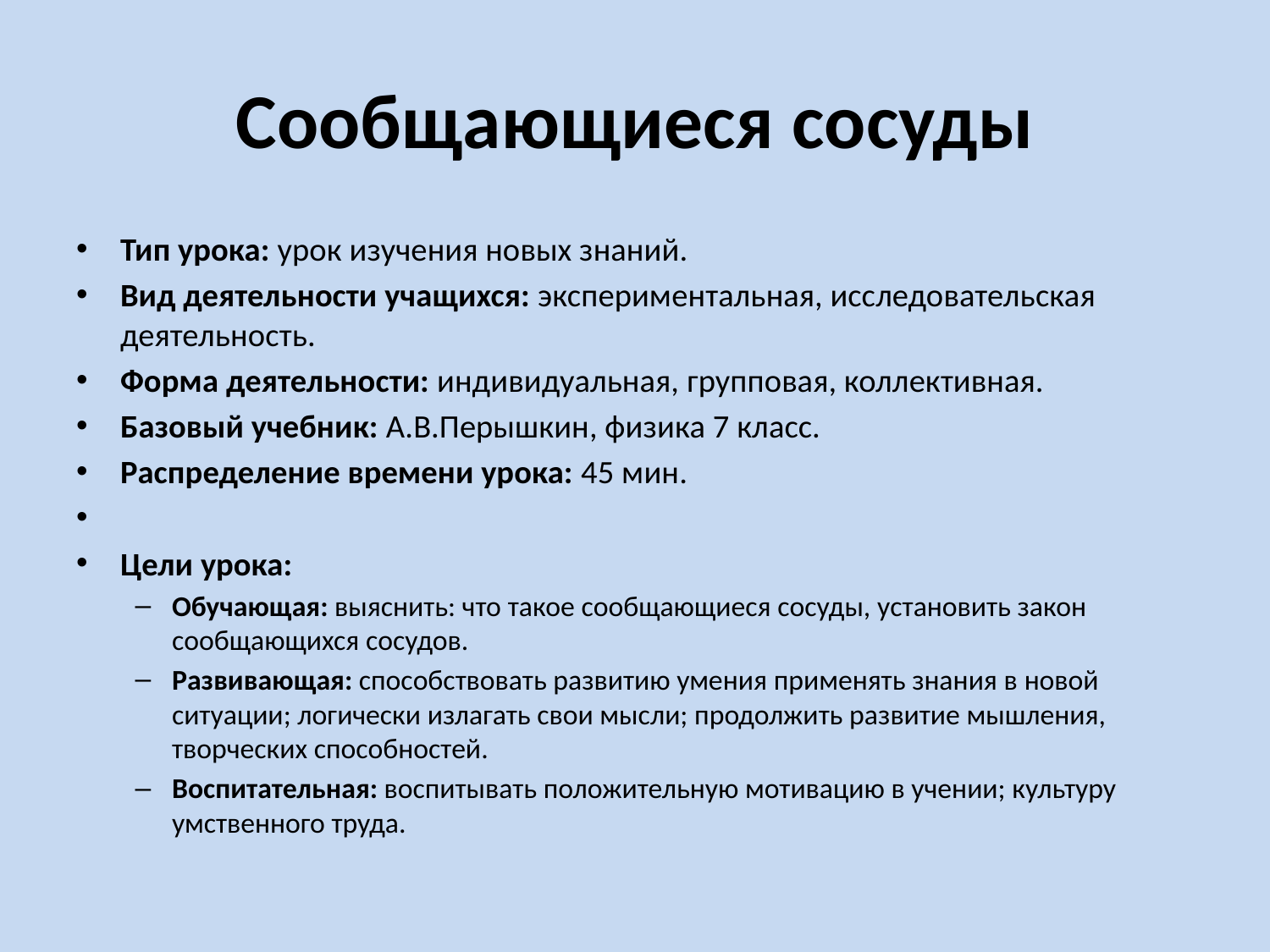

# Сообщающиеся сосуды
Тип урока: урок изучения новых знаний.
Вид деятельности учащихся: экспериментальная, исследовательская деятельность.
Форма деятельности: индивидуальная, групповая, коллективная.
Базовый учебник: А.В.Перышкин, физика 7 класс.
Распределение времени урока: 45 мин.

Цели урока:
Обучающая: выяснить: что такое сообщающиеся сосуды, установить закон сообщающихся сосудов.
Развивающая: способствовать развитию умения применять знания в новой ситуации; логически излагать свои мысли; продолжить развитие мышления, творческих способностей.
Воспитательная: воспитывать положительную мотивацию в учении; культуру умственного труда.